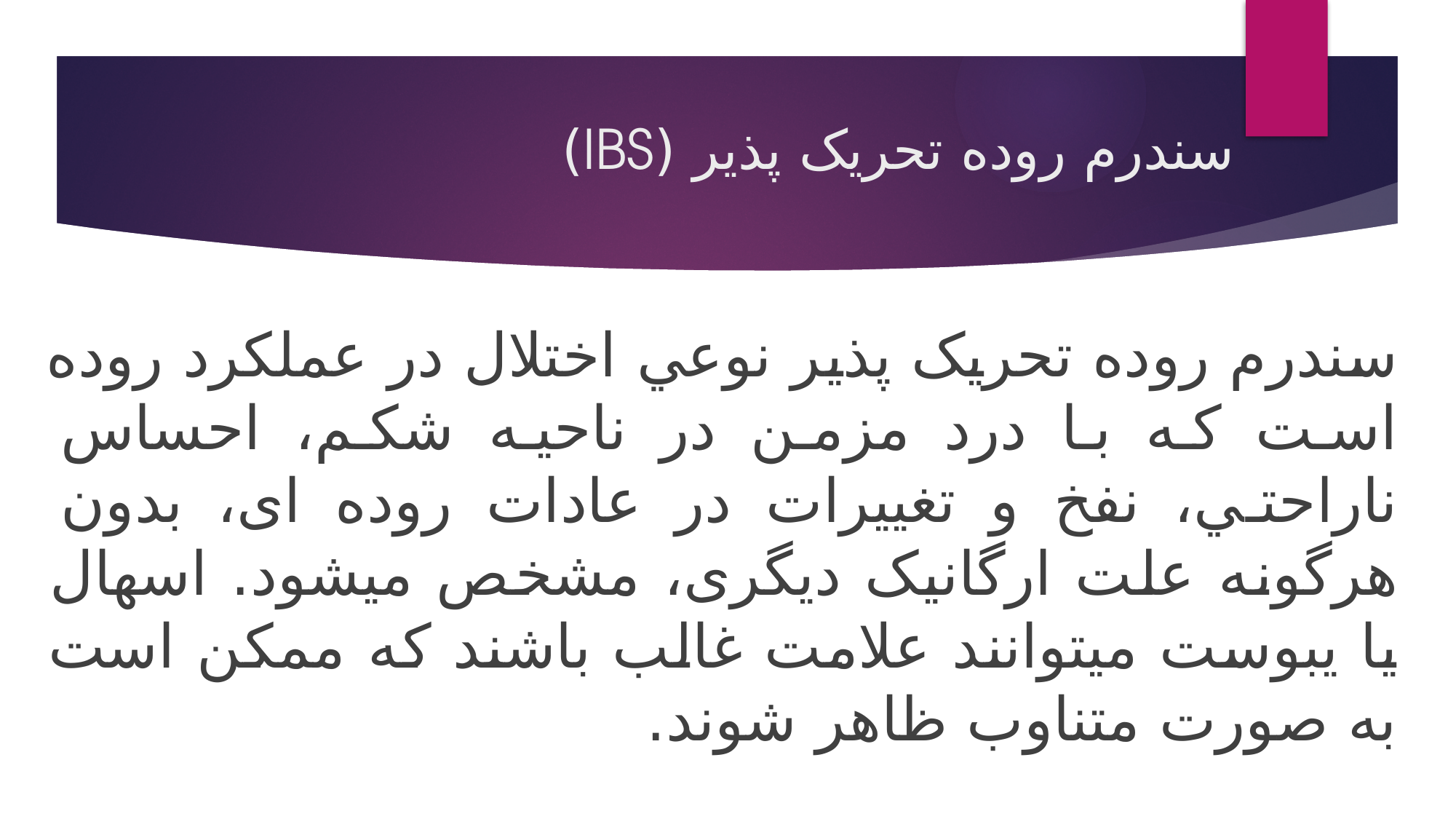

# سندرم روده تحریک پذیر (IBS)
سندرم روده تحریک پذیر نوعي اختلال در عملکرد روده است كه با درد مزمن در ناحيه شکم، احساس ناراحتي، نفخ و تغييرات در عادات روده ای، بدون هرگونه علت ارگانيک ديگری، مشخص ميشود. اسهال يا يبوست ميتوانند علامت غالب باشند كه ممکن است به صورت متناوب ظاهر شوند.